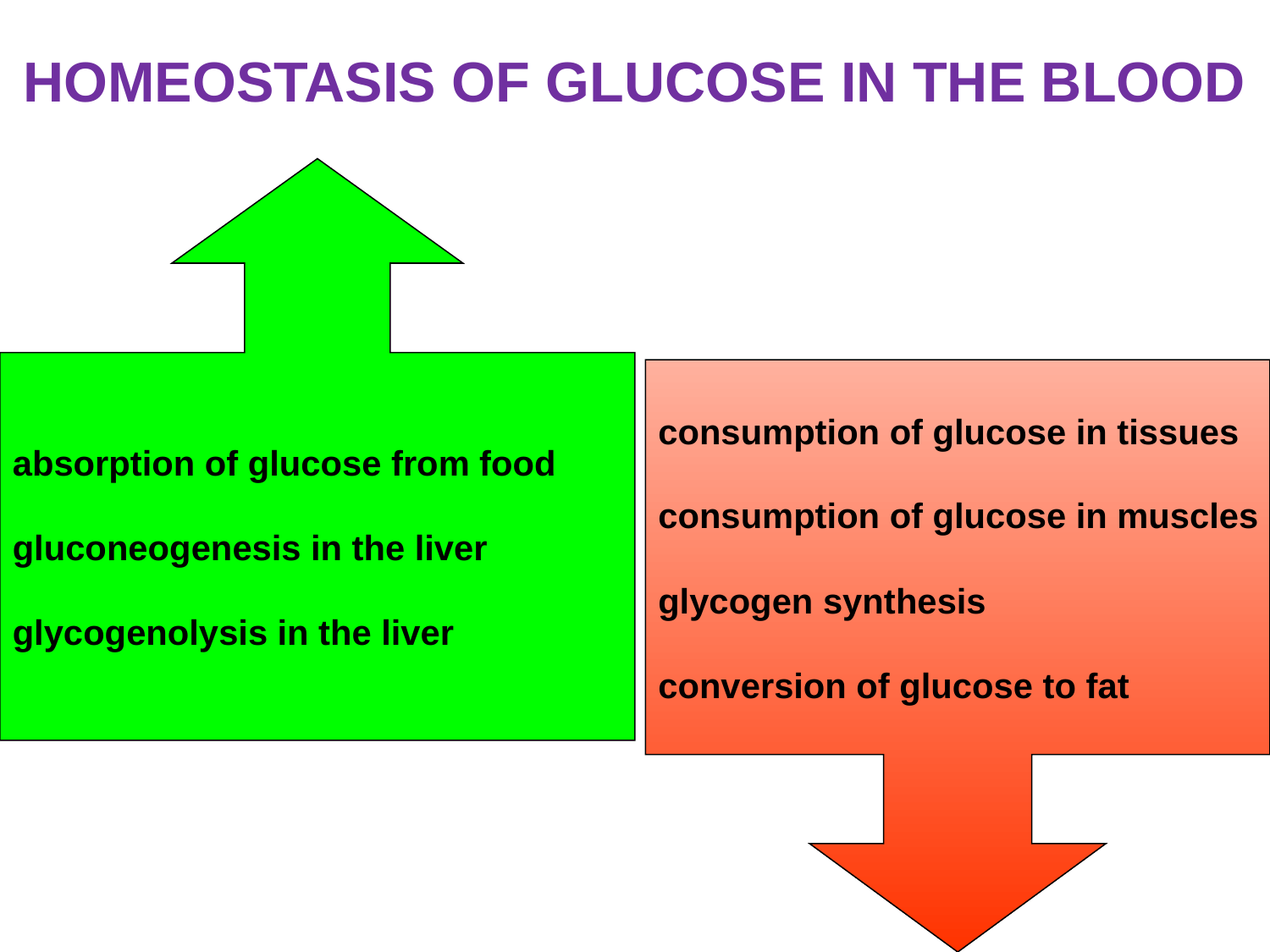

# HOMEOSTASIS OF GLUCOSE IN THE BLOOD
absorption of glucose from food

gluconeogenesis in the liver

glycogenolysis in the liver
consumption of glucose in tissues

consumption of glucose in muscles

glycogen synthesis

conversion of glucose to fat